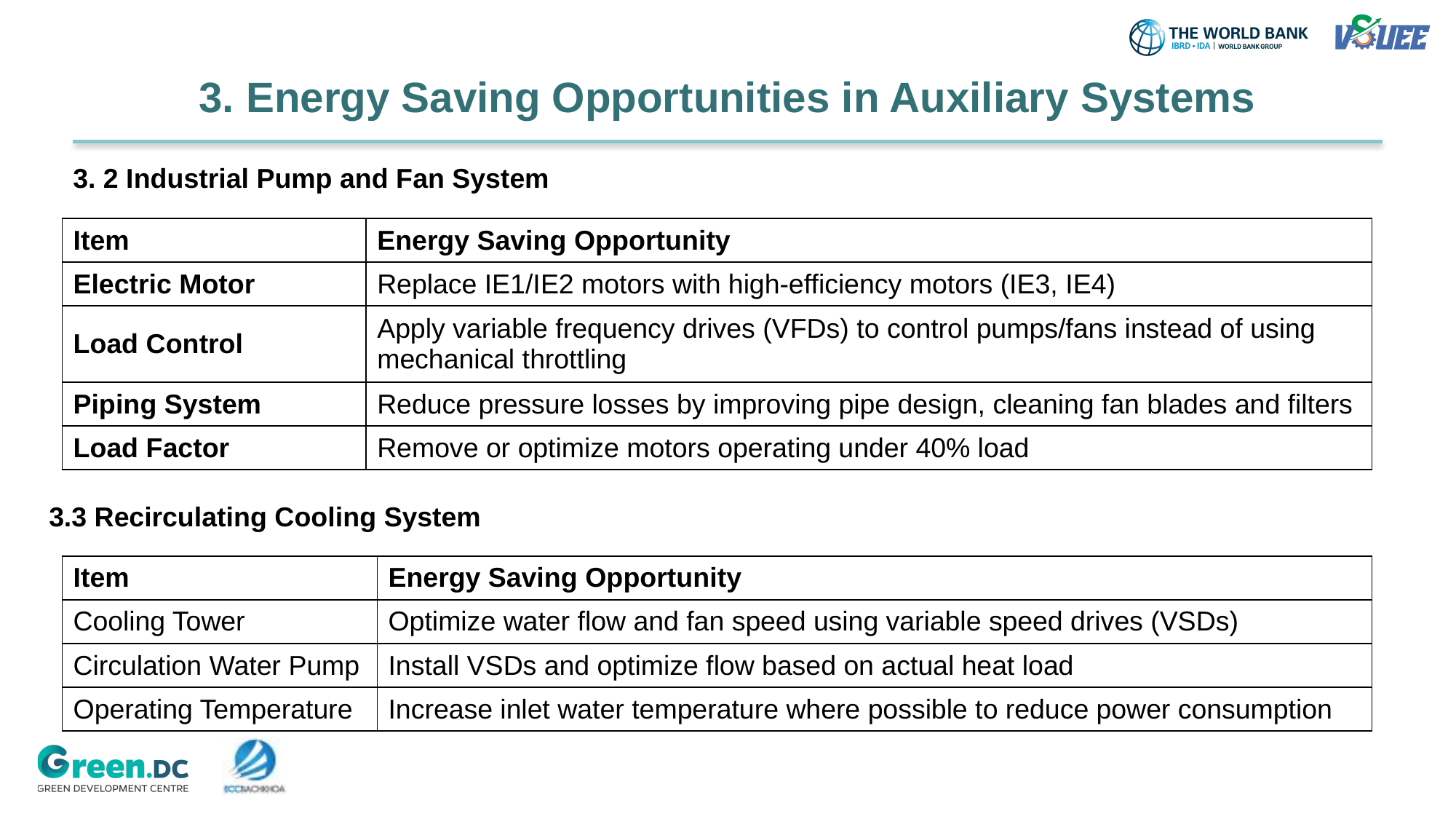

# 3. Energy Saving Opportunities in Auxiliary Systems
3. 2 Industrial Pump and Fan System
| Item | Energy Saving Opportunity |
| --- | --- |
| Electric Motor | Replace IE1/IE2 motors with high-efficiency motors (IE3, IE4) |
| Load Control | Apply variable frequency drives (VFDs) to control pumps/fans instead of using mechanical throttling |
| Piping System | Reduce pressure losses by improving pipe design, cleaning fan blades and filters |
| Load Factor | Remove or optimize motors operating under 40% load |
3.3 Recirculating Cooling System
| Item | Energy Saving Opportunity |
| --- | --- |
| Cooling Tower | Optimize water flow and fan speed using variable speed drives (VSDs) |
| Circulation Water Pump | Install VSDs and optimize flow based on actual heat load |
| Operating Temperature | Increase inlet water temperature where possible to reduce power consumption |